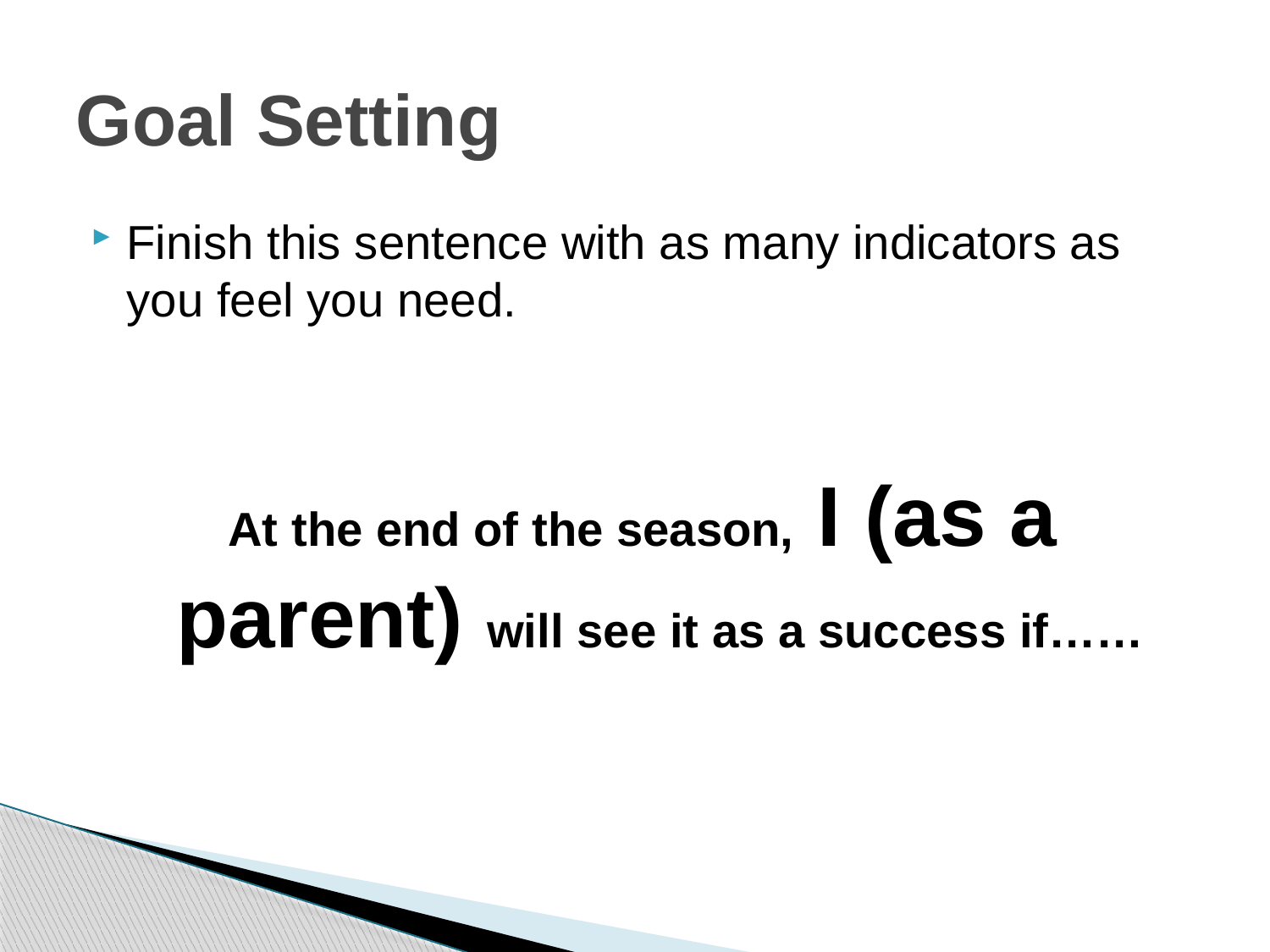

# Goal Setting
Finish this sentence with as many indicators as you feel you need.

At the end of the season, I (as a parent) will see it as a success if……